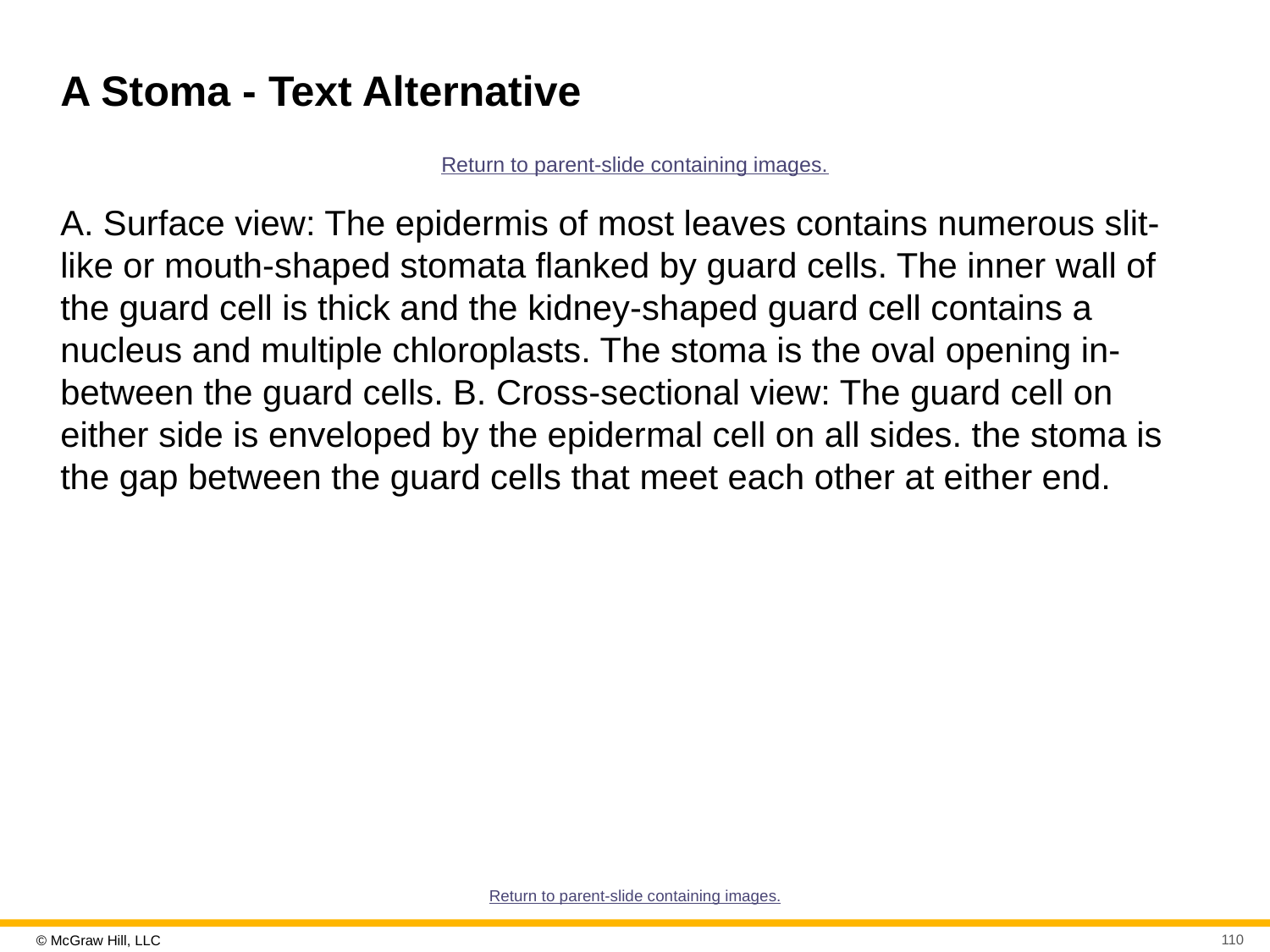

# A Stoma - Text Alternative
Return to parent-slide containing images.
A. Surface view: The epidermis of most leaves contains numerous slit-like or mouth-shaped stomata flanked by guard cells. The inner wall of the guard cell is thick and the kidney-shaped guard cell contains a nucleus and multiple chloroplasts. The stoma is the oval opening in-between the guard cells. B. Cross-sectional view: The guard cell on either side is enveloped by the epidermal cell on all sides. the stoma is the gap between the guard cells that meet each other at either end.
Return to parent-slide containing images.
110